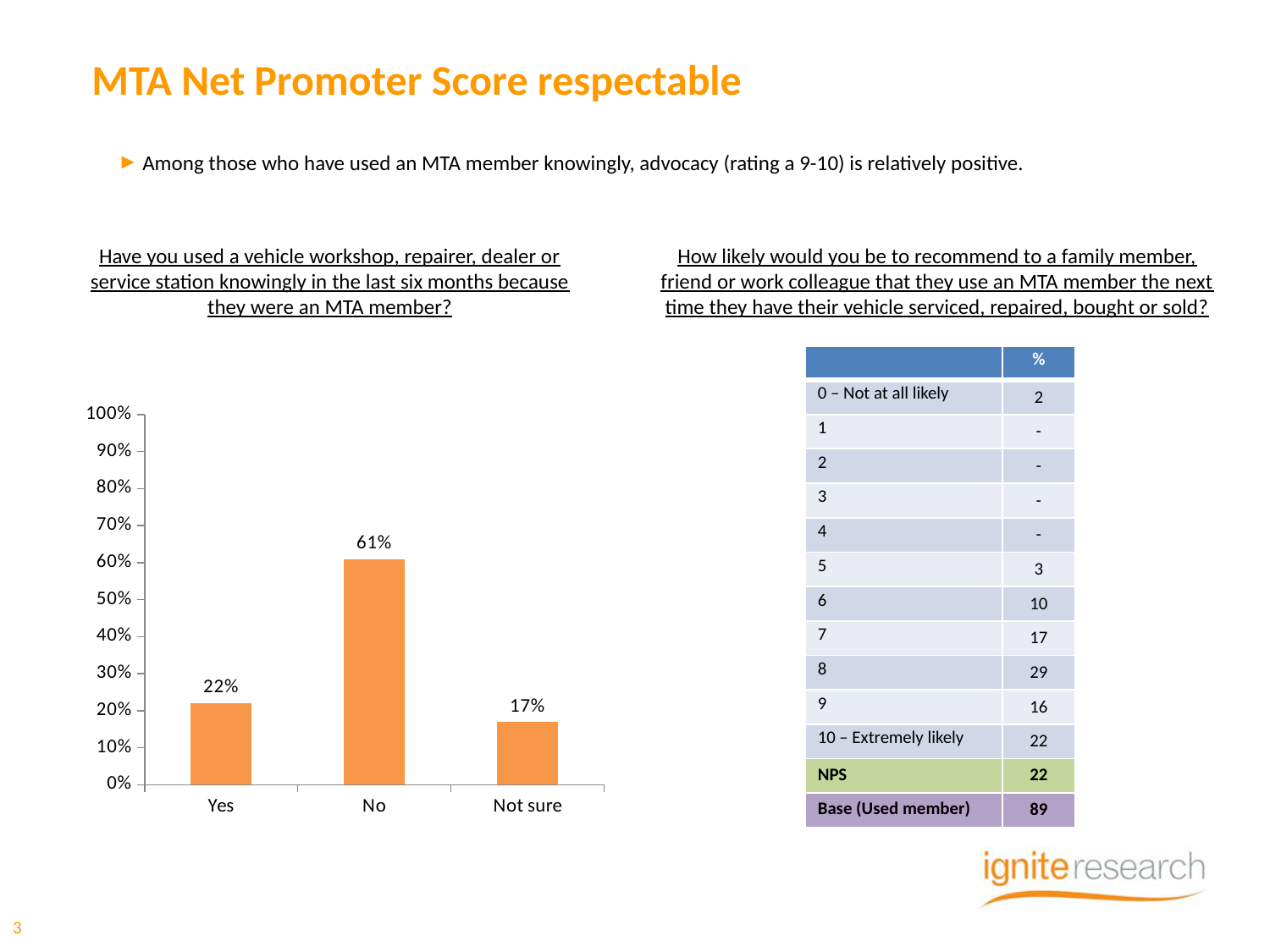

# MTA Net Promoter Score respectable
Among those who have used an MTA member knowingly, advocacy (rating a 9-10) is relatively positive.
Have you used a vehicle workshop, repairer, dealer or service station knowingly in the last six months because they were an MTA member?
How likely would you be to recommend to a family member, friend or work colleague that they use an MTA member the next time they have their vehicle serviced, repaired, bought or sold?
|  | % |
| --- | --- |
| 0 – Not at all likely | 2 |
| 1 | - |
| 2 | - |
| 3 | - |
| 4 | - |
| 5 | 3 |
| 6 | 10 |
| 7 | 17 |
| 8 | 29 |
| 9 | 16 |
| 10 – Extremely likely | 22 |
| NPS | 22 |
| Base (Used member) | 89 |

### Chart

| Category | 2015 |
|---|---|
| Yes | 0.22 |
| No | 0.61 |
| Not sure | 0.17 |
3